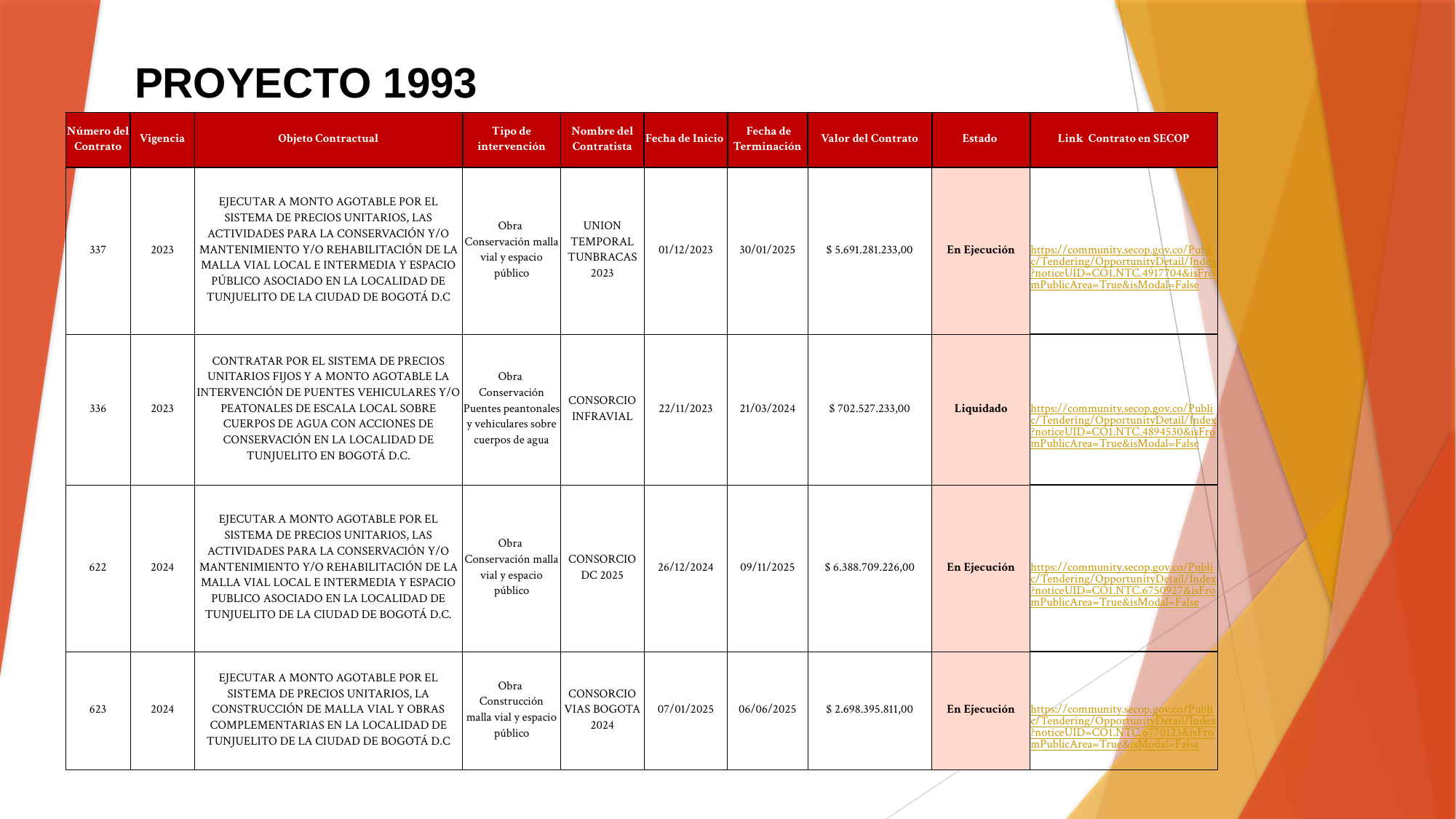

PROYECTO 1993
| Número del Contrato | Vigencia | Objeto Contractual | Tipo de intervención | Nombre del Contratista | Fecha de Inicio | Fecha de Terminación | Valor del Contrato | Estado | Link Contrato en SECOP |
| --- | --- | --- | --- | --- | --- | --- | --- | --- | --- |
| 337 | 2023 | EJECUTAR A MONTO AGOTABLE POR EL SISTEMA DE PRECIOS UNITARIOS, LAS ACTIVIDADES PARA LA CONSERVACIÓN Y/O MANTENIMIENTO Y/O REHABILITACIÓN DE LA MALLA VIAL LOCAL E INTERMEDIA Y ESPACIO PÚBLICO ASOCIADO EN LA LOCALIDAD DE TUNJUELITO DE LA CIUDAD DE BOGOTÁ D.C | Obra Conservación malla vial y espacio público | UNION TEMPORAL TUNBRACAS 2023 | 01/12/2023 | 30/01/2025 | $ 5.691.281.233,00 | En Ejecución | https://community.secop.gov.co/Public/Tendering/OpportunityDetail/Index?noticeUID=CO1.NTC.4917704&isFromPublicArea=True&isModal=False |
| 336 | 2023 | CONTRATAR POR EL SISTEMA DE PRECIOS UNITARIOS FIJOS Y A MONTO AGOTABLE LA INTERVENCIÓN DE PUENTES VEHICULARES Y/O PEATONALES DE ESCALA LOCAL SOBRE CUERPOS DE AGUA CON ACCIONES DE CONSERVACIÓN EN LA LOCALIDAD DE TUNJUELITO EN BOGOTÁ D.C. | Obra Conservación Puentes peantonales y vehiculares sobre cuerpos de agua | CONSORCIO INFRAVIAL | 22/11/2023 | 21/03/2024 | $ 702.527.233,00 | Liquidado | https://community.secop.gov.co/Public/Tendering/OpportunityDetail/Index?noticeUID=CO1.NTC.4894530&isFromPublicArea=True&isModal=False |
| 622 | 2024 | EJECUTAR A MONTO AGOTABLE POR EL SISTEMA DE PRECIOS UNITARIOS, LAS ACTIVIDADES PARA LA CONSERVACIÓN Y/O MANTENIMIENTO Y/O REHABILITACIÓN DE LA MALLA VIAL LOCAL E INTERMEDIA Y ESPACIO PUBLICO ASOCIADO EN LA LOCALIDAD DE TUNJUELITO DE LA CIUDAD DE BOGOTÁ D.C. | Obra Conservación malla vial y espacio público | CONSORCIO DC 2025 | 26/12/2024 | 09/11/2025 | $ 6.388.709.226,00 | En Ejecución | https://community.secop.gov.co/Public/Tendering/OpportunityDetail/Index?noticeUID=CO1.NTC.6750927&isFromPublicArea=True&isModal=False |
| 623 | 2024 | EJECUTAR A MONTO AGOTABLE POR EL SISTEMA DE PRECIOS UNITARIOS, LA CONSTRUCCIÓN DE MALLA VIAL Y OBRAS COMPLEMENTARIAS EN LA LOCALIDAD DE TUNJUELITO DE LA CIUDAD DE BOGOTÁ D.C | Obra Construcción malla vial y espacio público | CONSORCIO VIAS BOGOTA 2024 | 07/01/2025 | 06/06/2025 | $ 2.698.395.811,00 | En Ejecución | https://community.secop.gov.co/Public/Tendering/OpportunityDetail/Index?noticeUID=CO1.NTC.6770123&isFromPublicArea=True&isModal=False |